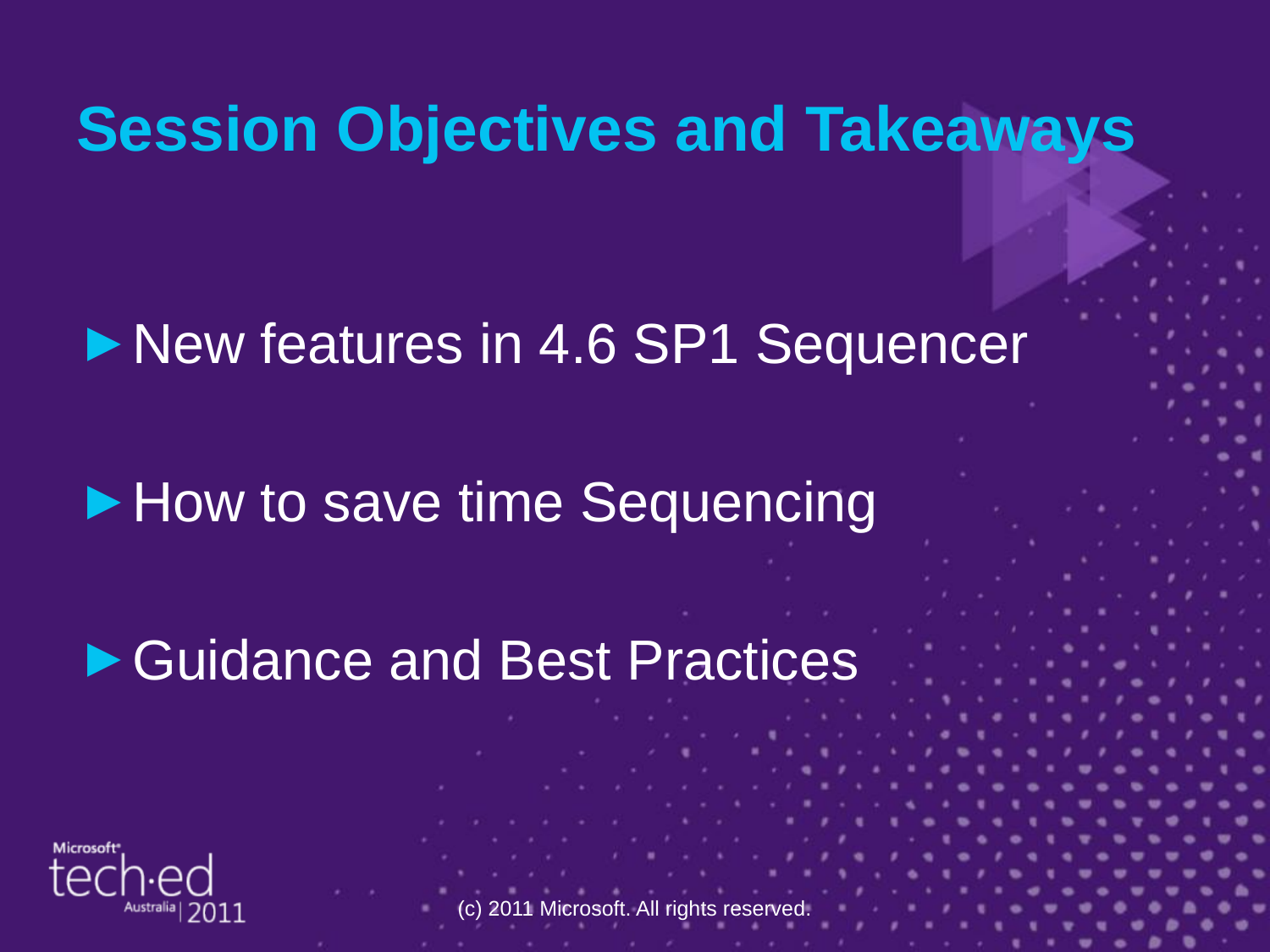

# Session Objectives and Takeaways

New features in 4.6 SP1 Sequencer

How to save time Sequencing

Guidance and Best Practices

(c) 2011 Microsoft. All rights reserved.